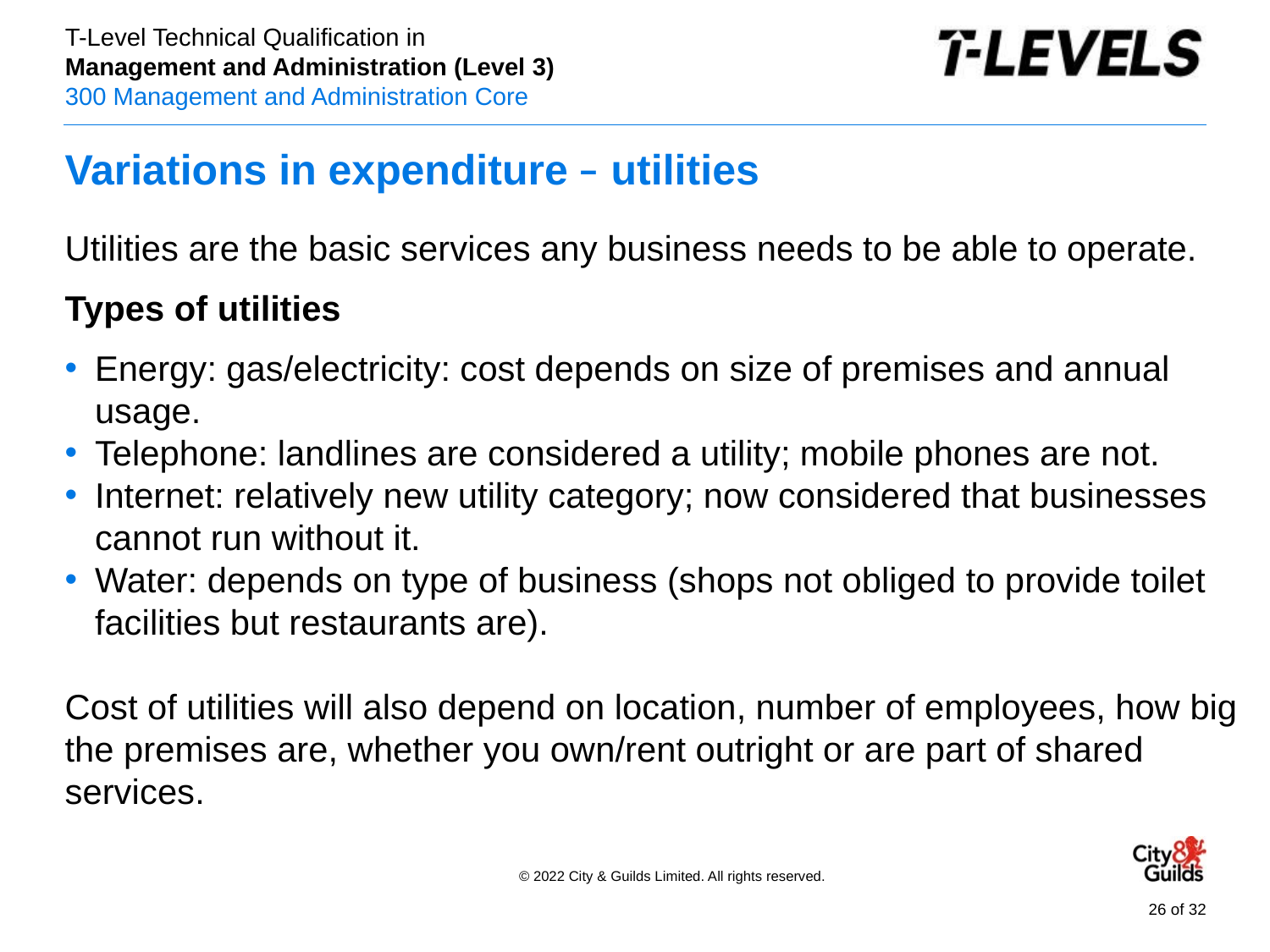

# Variations in expenditure – utilities
Utilities are the basic services any business needs to be able to operate.
Types of utilities
Energy: gas/electricity: cost depends on size of premises and annual usage.
Telephone: landlines are considered a utility; mobile phones are not.
Internet: relatively new utility category; now considered that businesses cannot run without it.
Water: depends on type of business (shops not obliged to provide toilet facilities but restaurants are).

Cost of utilities will also depend on location, number of employees, how big the premises are, whether you own/rent outright or are part of shared services.